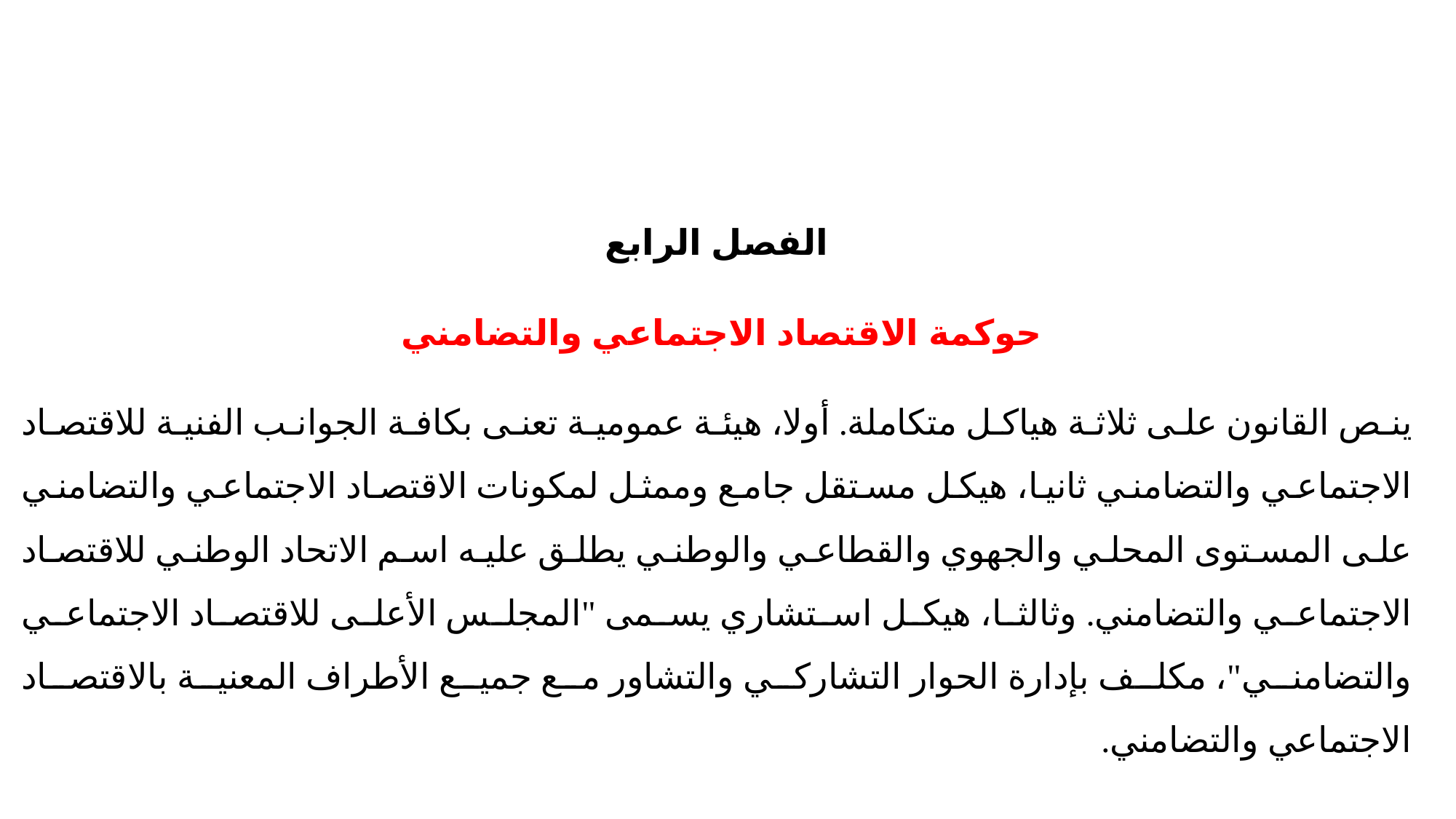

الفصل الرابع
حوكمة الاقتصاد الاجتماعي والتضامني
ينص القانون على ثلاثة هياكل متكاملة. أولا، هيئة عمومية تعنى بكافة الجوانب الفنية للاقتصاد الاجتماعي والتضامني ثانيا، هيكل مستقل جامع وممثل لمكونات الاقتصاد الاجتماعي والتضامني على المستوى المحلي والجهوي والقطاعي والوطني يطلق عليه اسم الاتحاد الوطني للاقتصاد الاجتماعي والتضامني. وثالثا، هيكل استشاري يسمى "المجلس الأعلى للاقتصاد الاجتماعي والتضامني"، مكلف بإدارة الحوار التشاركي والتشاور مع جميع الأطراف المعنية بالاقتصاد الاجتماعي والتضامني.